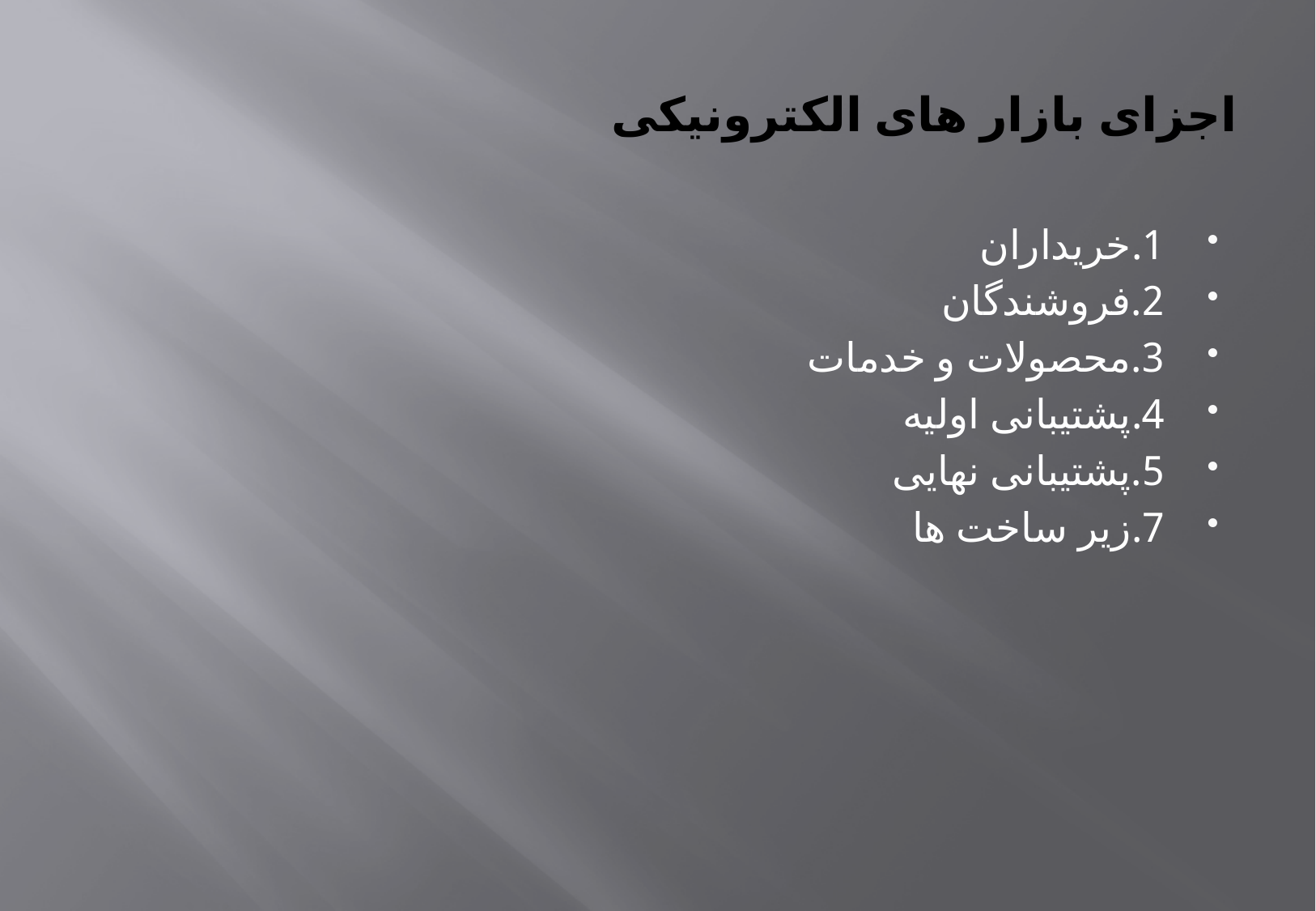

# اجزای بازار های الکترونیکی
1.خریداران
2.فروشندگان
3.محصولات و خدمات
4.پشتیبانی اولیه
5.پشتیبانی نهایی
7.زیر ساخت ها